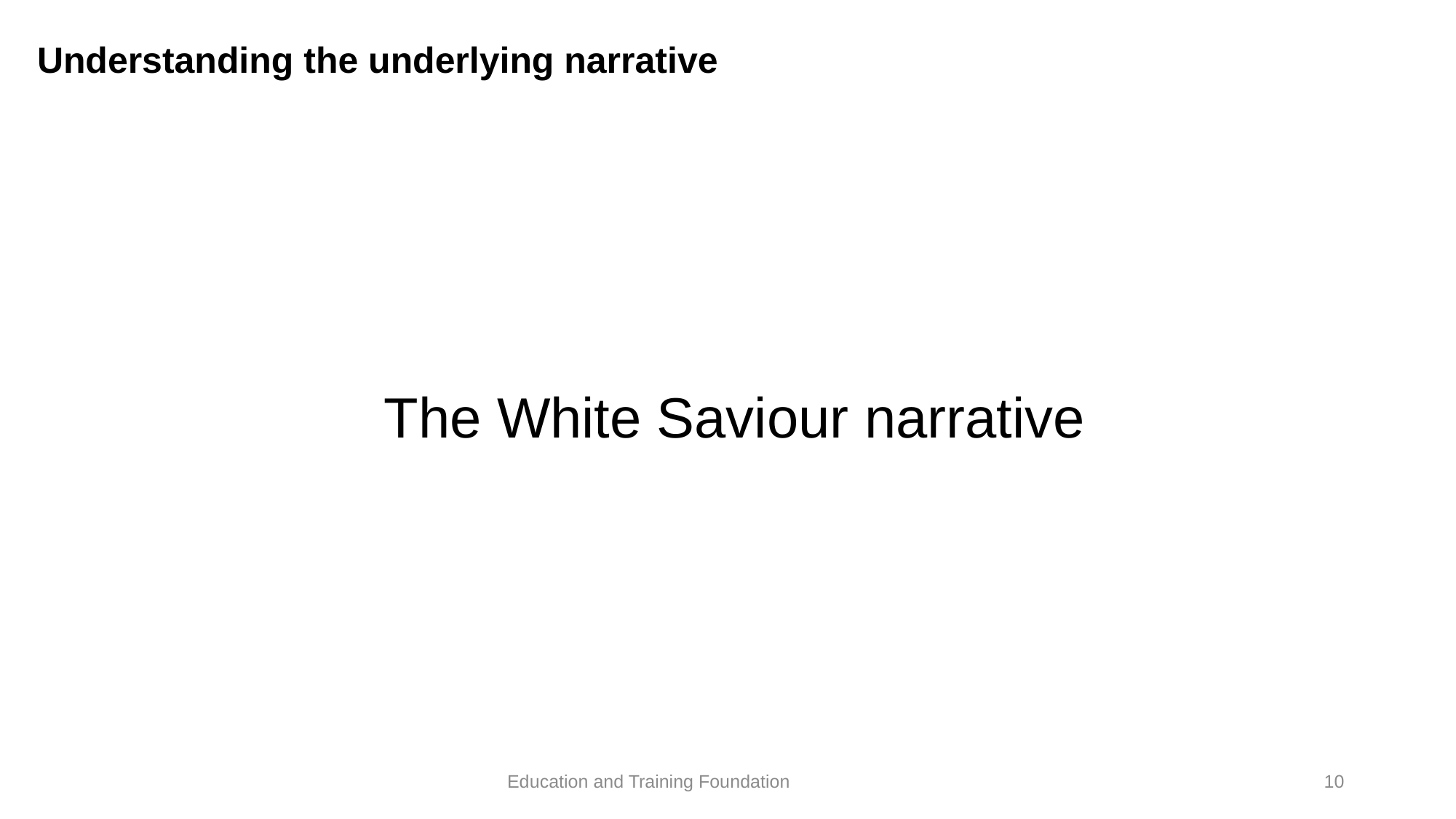

# Understanding the underlying narrative

The White Saviour narrative
10
Education and Training Foundation